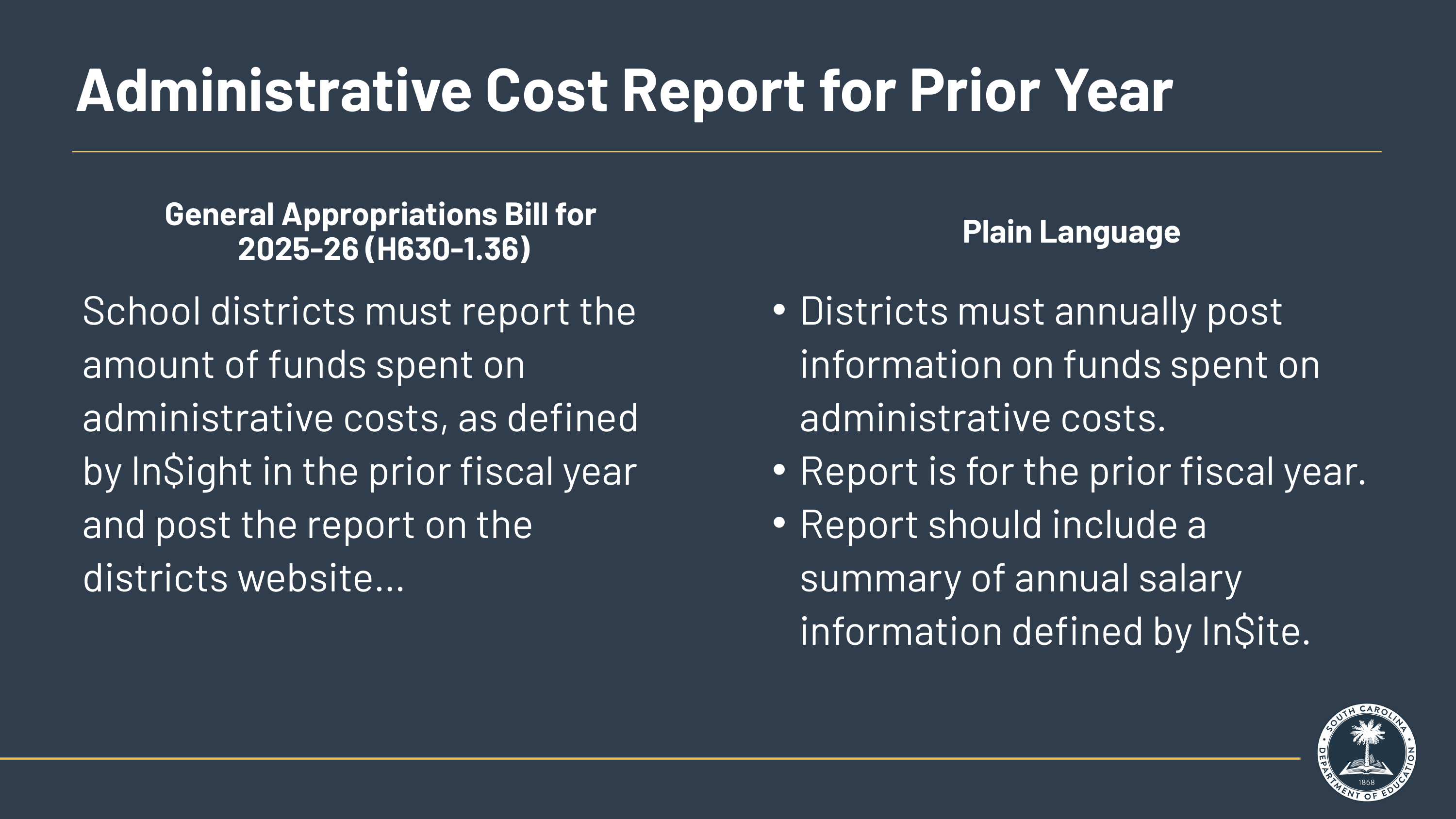

# Administrative Cost Report for Prior Year
General Appropriations Bill for
2025-26 (H630-1.36)
Plain Language
School districts must report the amount of funds spent on administrative costs, as defined by In$ight in the prior fiscal year and post the report on the districts website…
Districts must annually post information on funds spent on administrative costs.
Report is for the prior fiscal year.
Report should include a summary of annual salary information defined by In$ite.